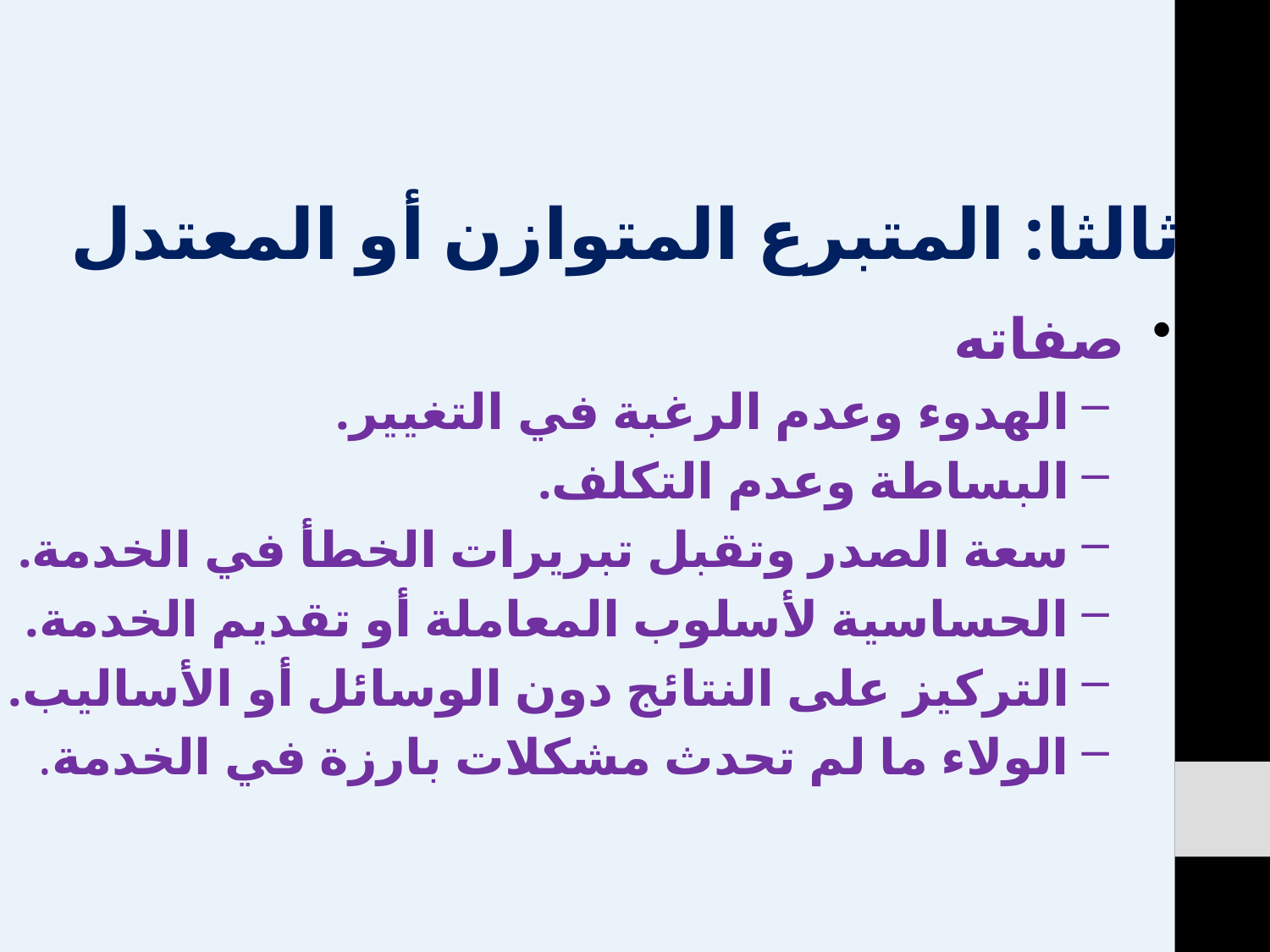

ثالثا: المتبرع المتوازن أو المعتدل
صفاته
الهدوء وعدم الرغبة في التغيير.
البساطة وعدم التكلف.
سعة الصدر وتقبل تبريرات الخطأ في الخدمة.
الحساسية لأسلوب المعاملة أو تقديم الخدمة.
التركيز على النتائج دون الوسائل أو الأساليب.
الولاء ما لم تحدث مشكلات بارزة في الخدمة.